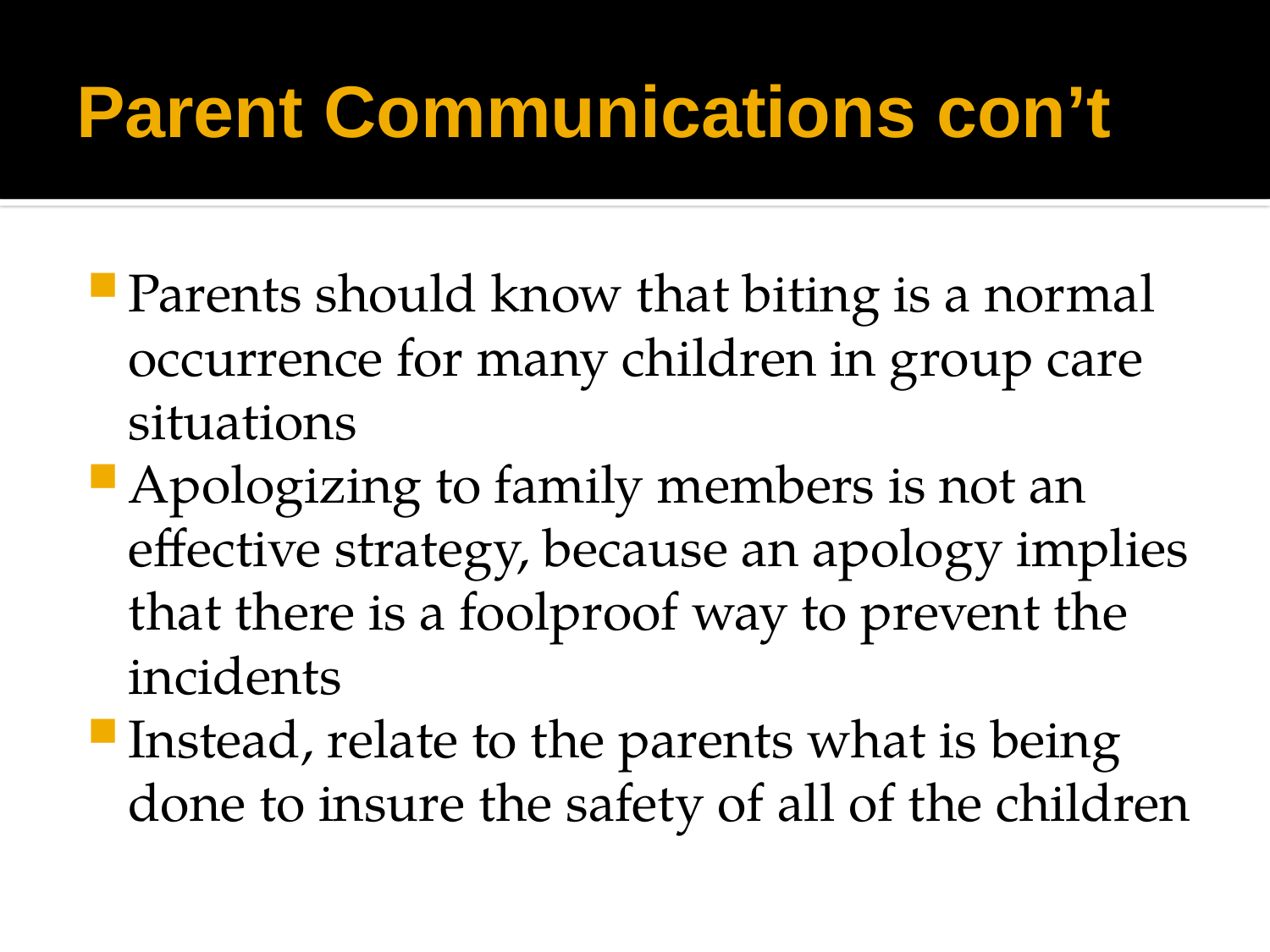

# Parent Communications con’t
Parents should know that biting is a normal occurrence for many children in group care situations
Apologizing to family members is not an effective strategy, because an apology implies that there is a foolproof way to prevent the incidents
Instead, relate to the parents what is being done to insure the safety of all of the children